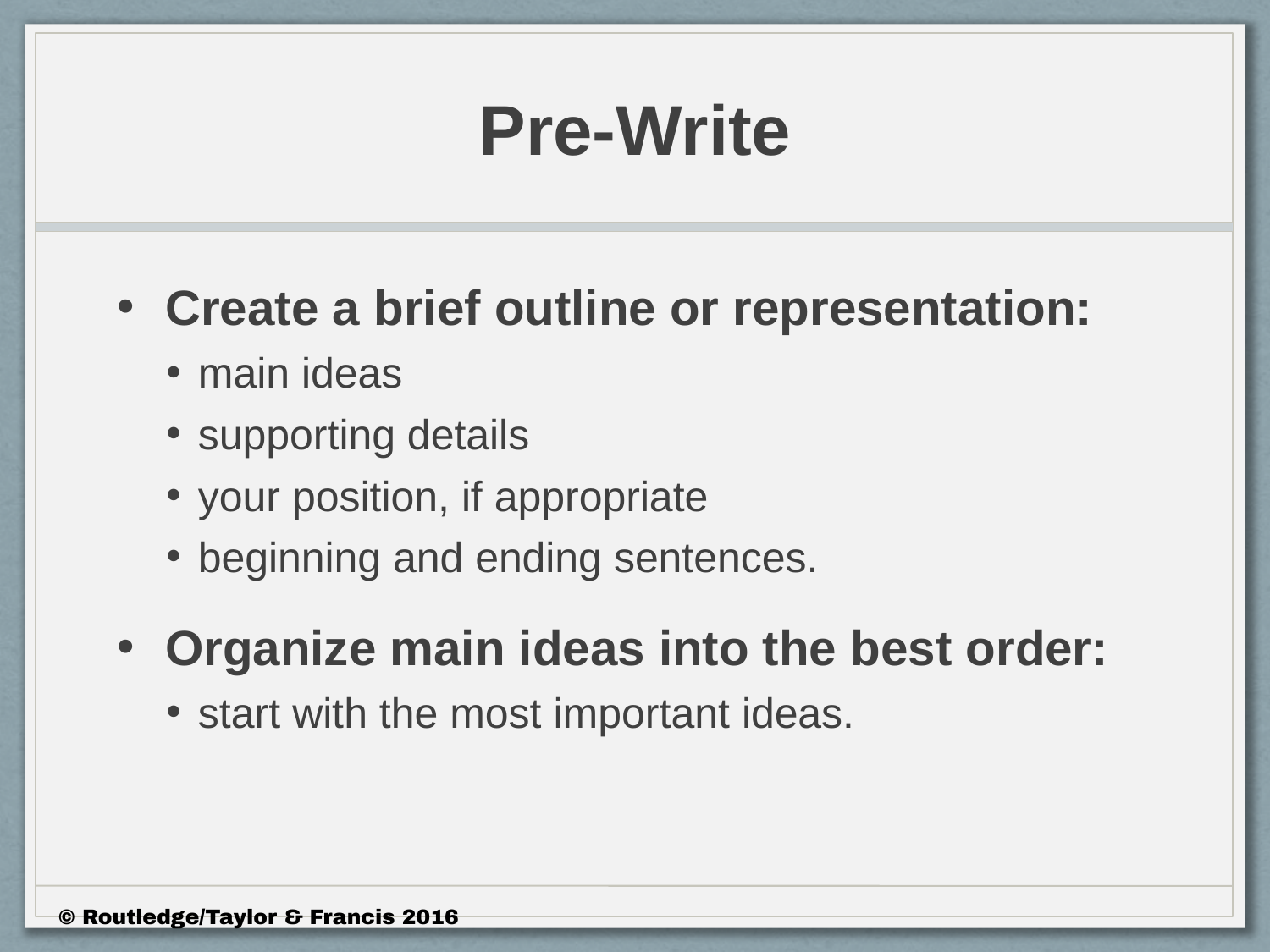

# Pre-Write
Create a brief outline or representation:
main ideas
supporting details
your position, if appropriate
beginning and ending sentences.
Organize main ideas into the best order:
start with the most important ideas.
© Routledge/Taylor & Francis 2016